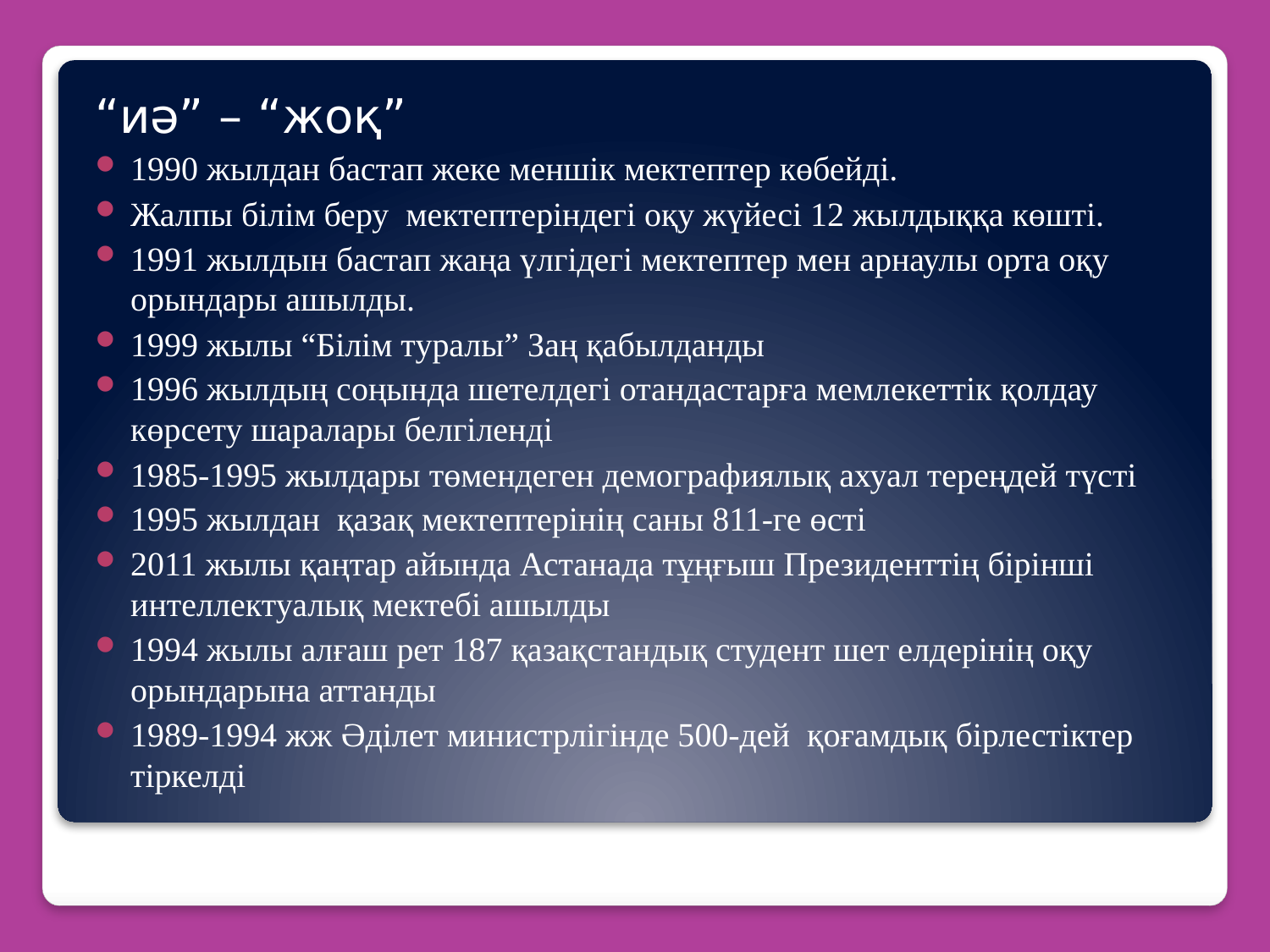

“иә” – “жоқ”
1990 жылдан бастап жеке меншік мектептер көбейді.
Жалпы білім беру  мектептеріндегі оқу жүйесі 12 жылдыққа көшті.
1991 жылдын бастап жаңа үлгідегі мектептер мен арнаулы орта оқу орындары ашылды.
1999 жылы “Білім туралы” Заң қабылданды
1996 жылдың соңында шетелдегі отандастарға мемлекеттік қолдау көрсету шаралары белгіленді
1985-1995 жылдары төмендеген демографиялық ахуал тереңдей түсті
1995 жылдан  қазақ мектептерінің саны 811-ге өсті
2011 жылы қаңтар айында Астанада тұңғыш Президенттің бірінші интеллектуалық мектебі ашылды
1994 жылы алғаш рет 187 қазақстандық студент шет елдерінің оқу орындарына аттанды
1989-1994 жж Әділет министрлігінде 500-дей  қоғамдық бірлестіктер тіркелді